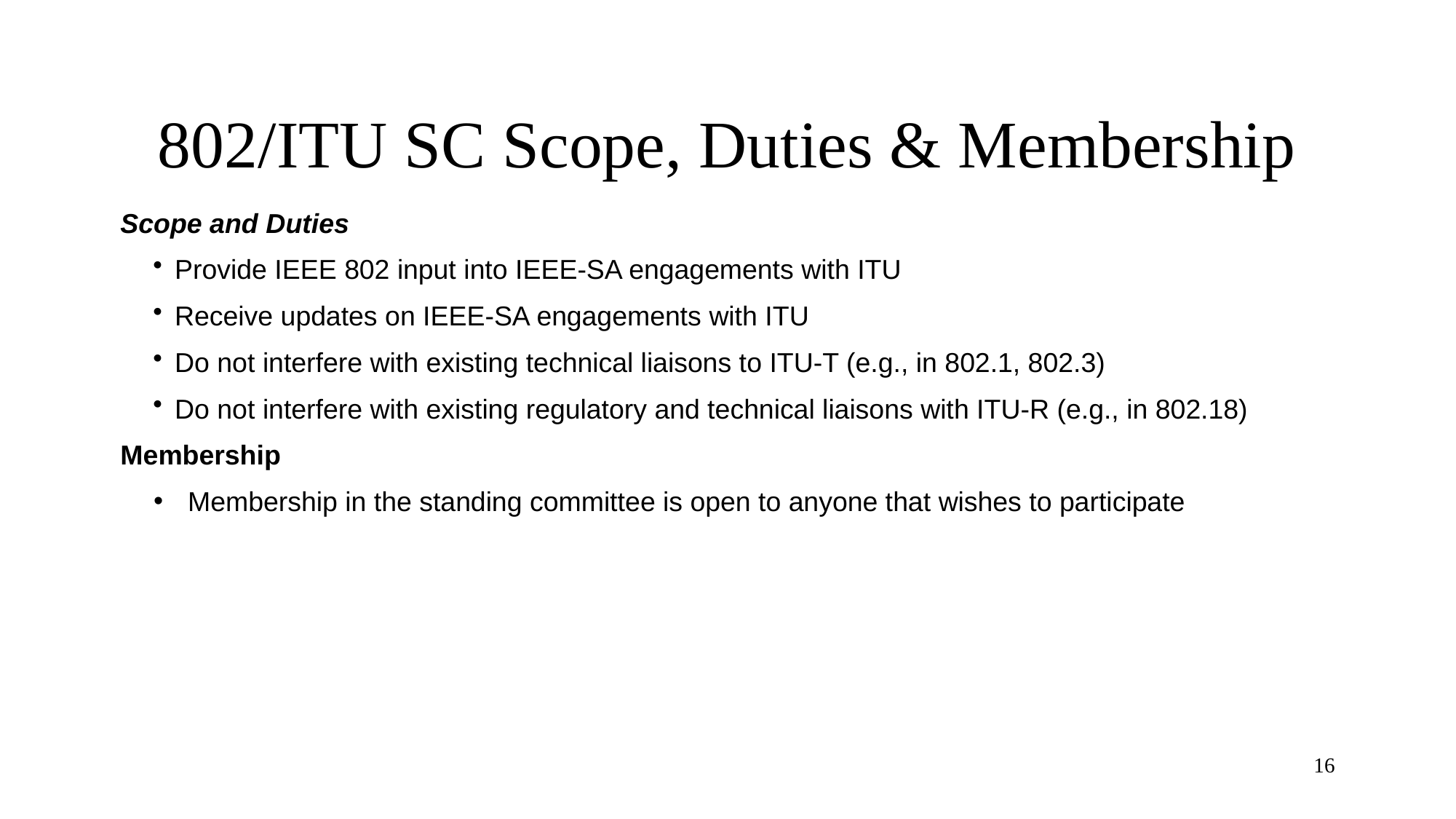

# 802/ITU SC Scope, Duties & Membership
Scope and Duties
Provide IEEE 802 input into IEEE-SA engagements with ITU
Receive updates on IEEE-SA engagements with ITU
Do not interfere with existing technical liaisons to ITU-T (e.g., in 802.1, 802.3)
Do not interfere with existing regulatory and technical liaisons with ITU-R (e.g., in 802.18)
Membership
Membership in the standing committee is open to anyone that wishes to participate
16